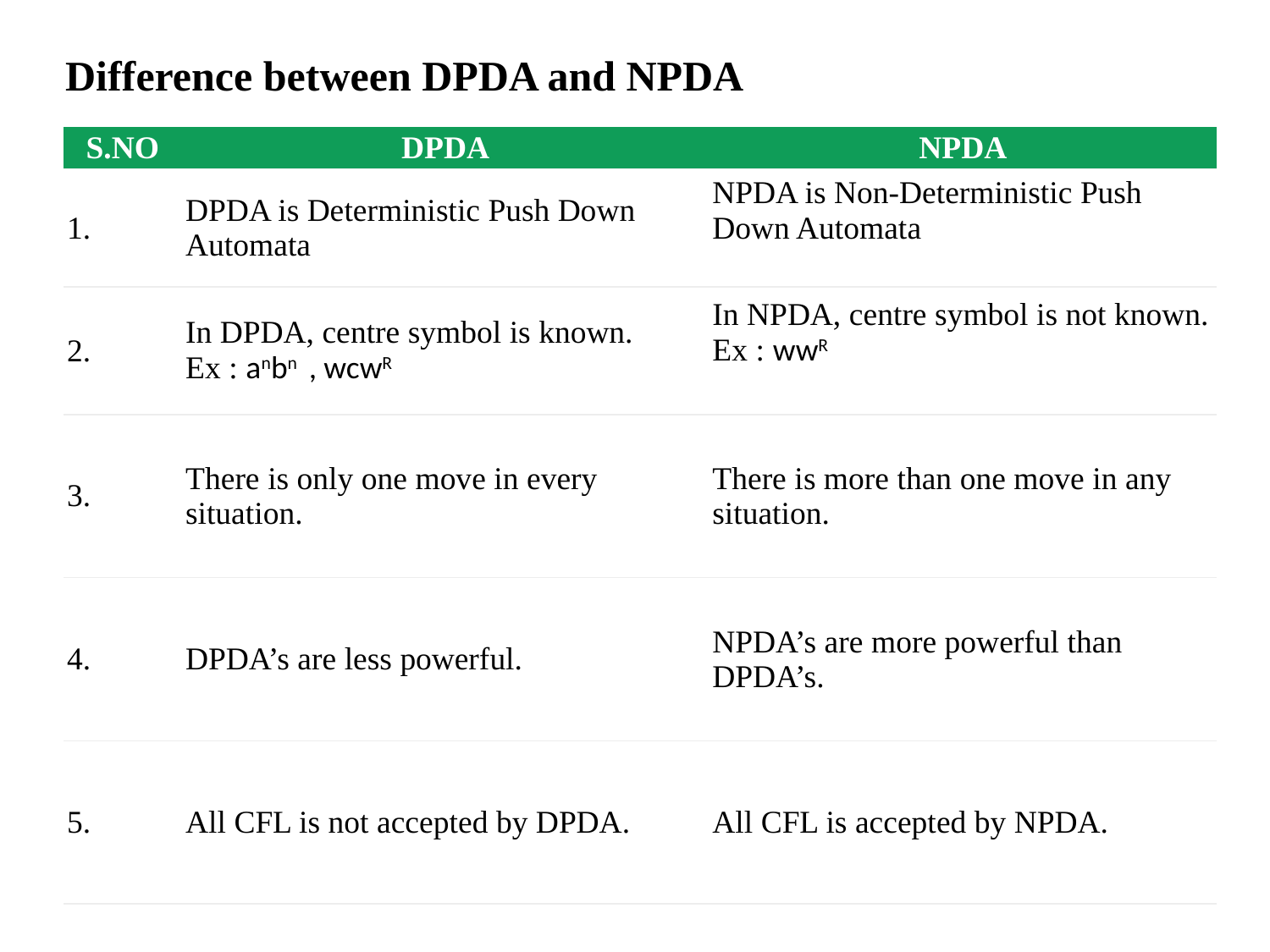

Difference between DPDA and NPDA
| S.NO | DPDA | NPDA |
| --- | --- | --- |
| 1. | DPDA is Deterministic Push Down Automata | NPDA is Non-Deterministic Push Down Automata |
| 2. | In DPDA, centre symbol is known. Ex : anbn , wcwR | In NPDA, centre symbol is not known. Ex : wwR |
| 3. | There is only one move in every situation. | There is more than one move in any situation. |
| 4. | DPDA’s are less powerful. | NPDA’s are more powerful than DPDA’s. |
| 5. | All CFL is not accepted by DPDA. | All CFL is accepted by NPDA. |